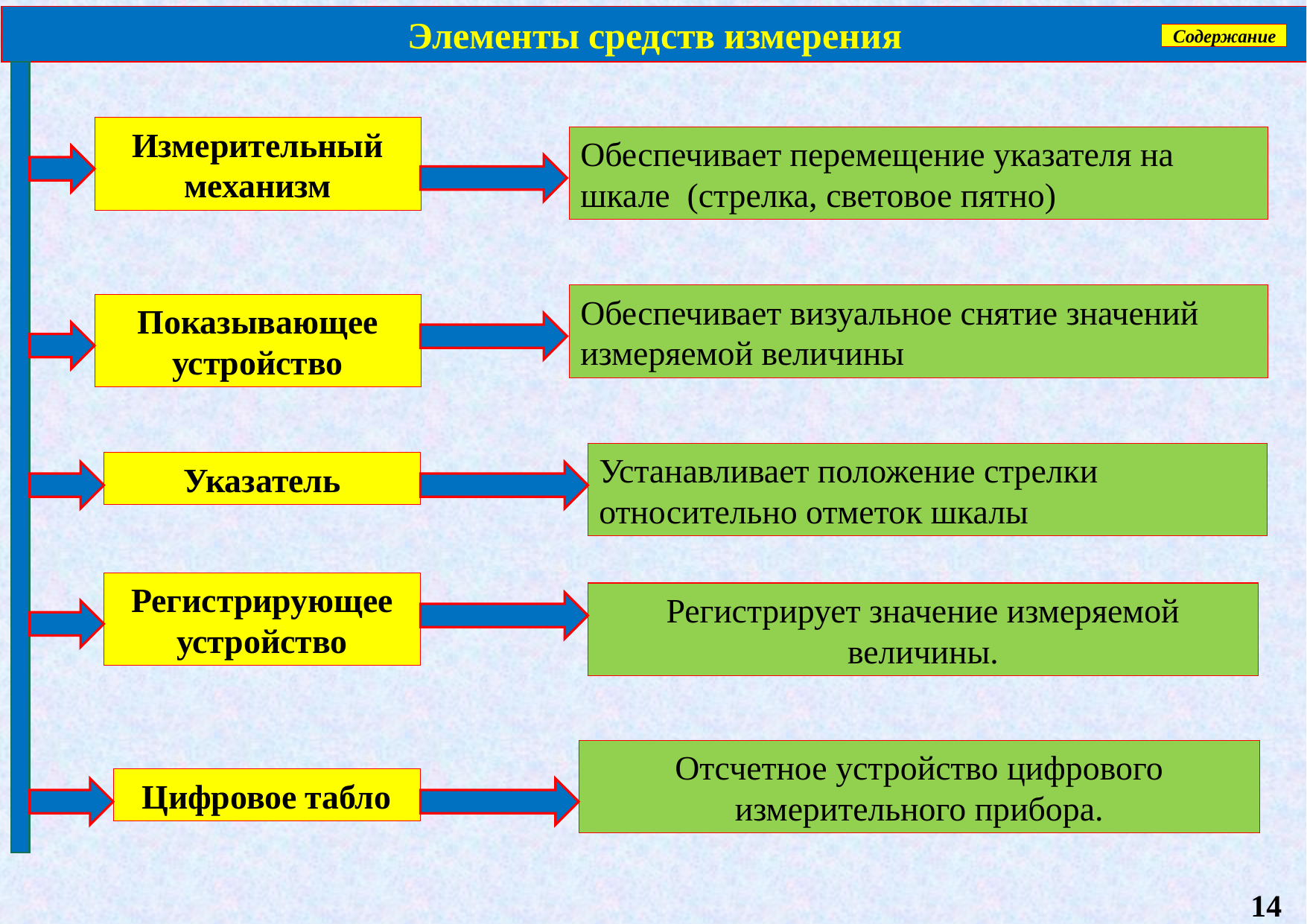

Элементы средств измерения
Содержание

Измерительный механизм
Обеспечивает перемещение указателя на шкале  (стрелка, световое пятно)

Обеспечивает визуальное снятие значений измеряемой величины
Показывающее устройство

Устанавливает положение стрелки  относительно отметок шкалы

Указатель

Регистрирующее устройство
Регистрирует значение измеряемой величины.

Отсчетное устройство цифрового измерительного прибора.

Цифровое табло
14